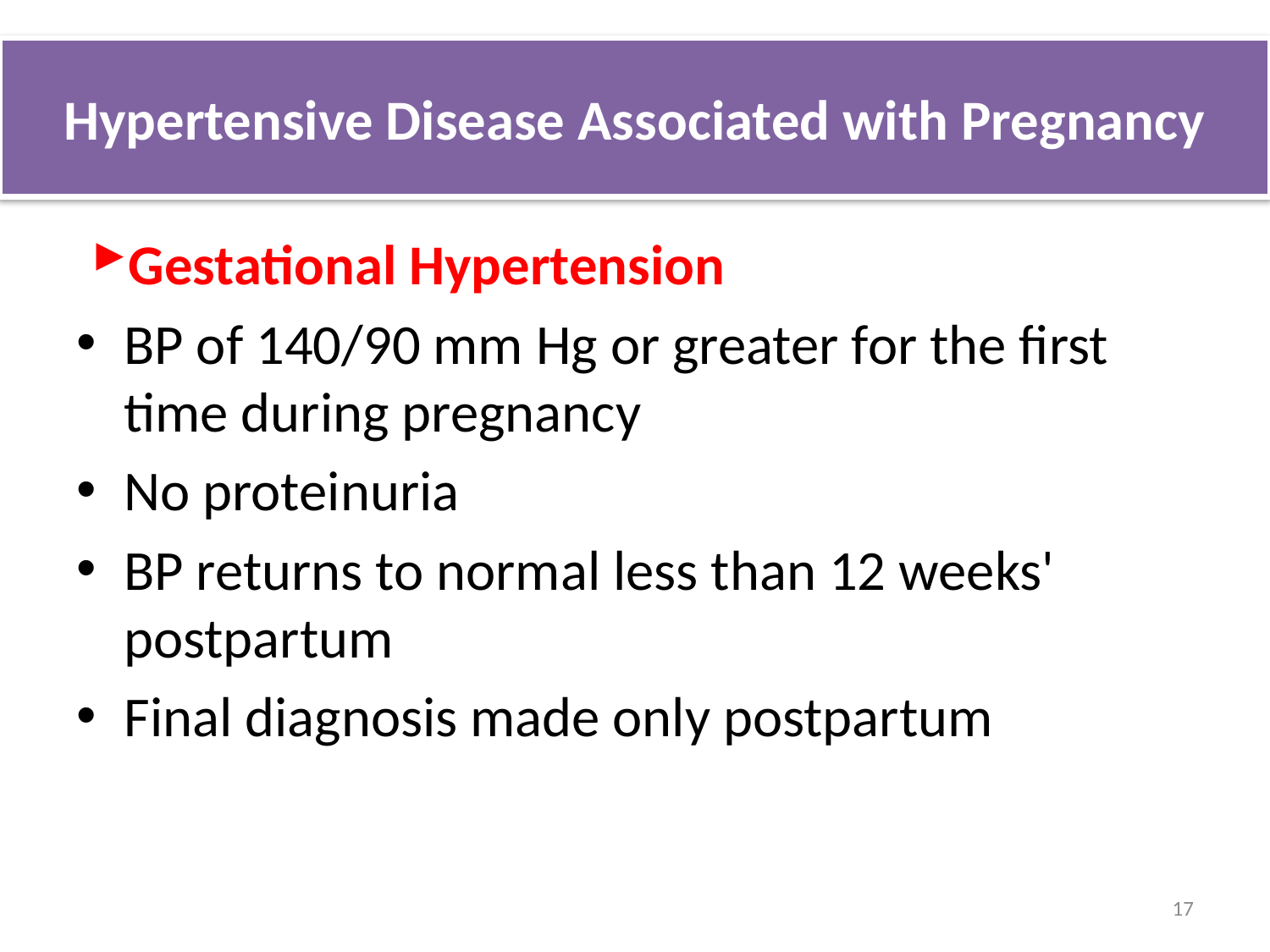

# Hypertensive Disease Associated with Pregnancy
Gestational Hypertension
BP of 140/90 mm Hg or greater for the first time during pregnancy
No proteinuria
BP returns to normal less than 12 weeks' postpartum
Final diagnosis made only postpartum

17